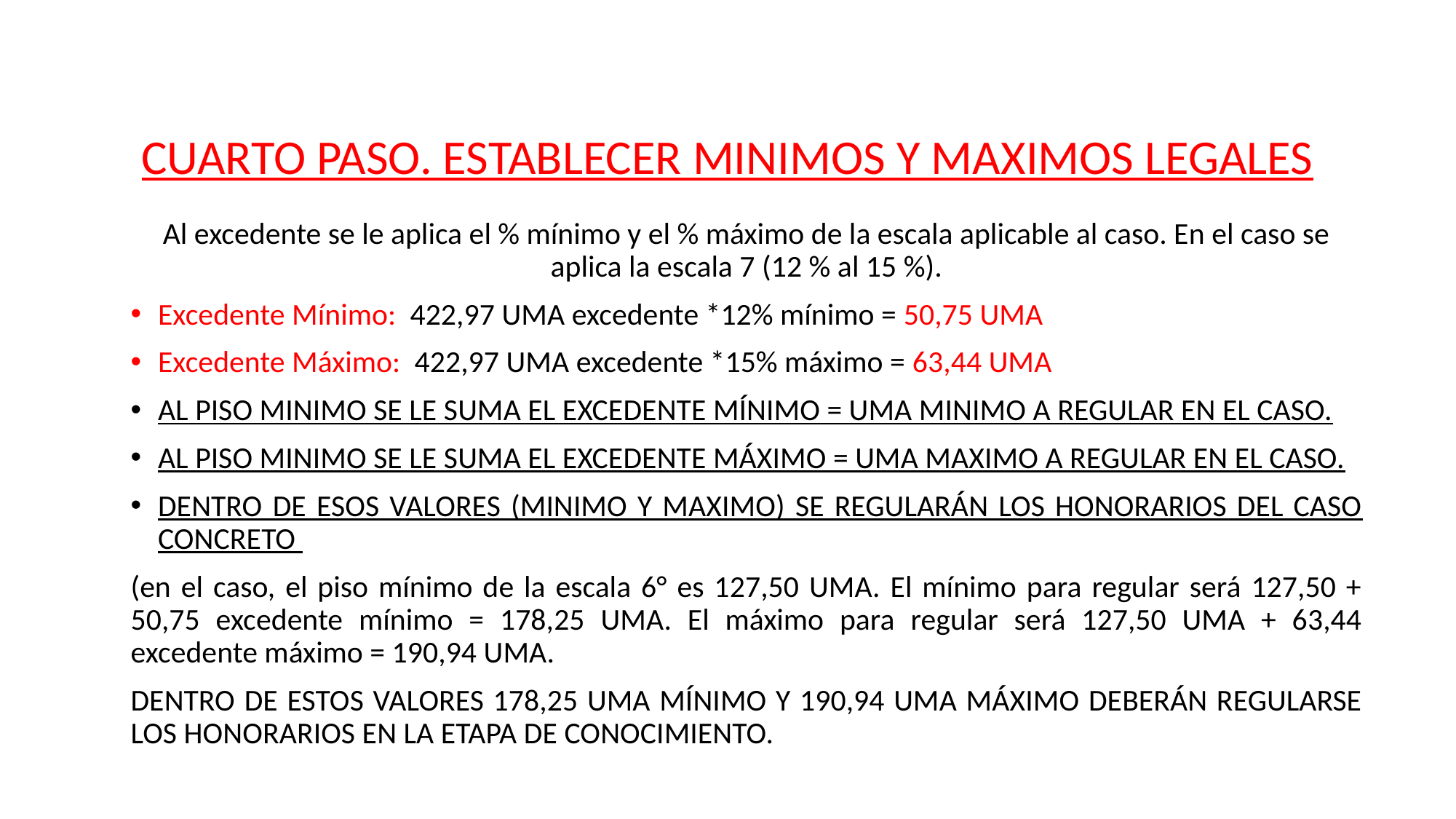

# CUARTO PASO. ESTABLECER MINIMOS Y MAXIMOS LEGALES
Al excedente se le aplica el % mínimo y el % máximo de la escala aplicable al caso. En el caso se aplica la escala 7 (12 % al 15 %).
Excedente Mínimo:  422,97 UMA excedente *12% mínimo = 50,75 UMA
Excedente Máximo:  422,97 UMA excedente *15% máximo = 63,44 UMA
AL PISO MINIMO SE LE SUMA EL EXCEDENTE MÍNIMO = UMA MINIMO A REGULAR EN EL CASO.
AL PISO MINIMO SE LE SUMA EL EXCEDENTE MÁXIMO = UMA MAXIMO A REGULAR EN EL CASO.
DENTRO DE ESOS VALORES (MINIMO Y MAXIMO) SE REGULARÁN LOS HONORARIOS DEL CASO CONCRETO
(en el caso, el piso mínimo de la escala 6° es 127,50 UMA. El mínimo para regular será 127,50 + 50,75 excedente mínimo = 178,25 UMA. El máximo para regular será 127,50 UMA + 63,44 excedente máximo = 190,94 UMA.
DENTRO DE ESTOS VALORES 178,25 UMA MÍNIMO Y 190,94 UMA MÁXIMO DEBERÁN REGULARSE LOS HONORARIOS EN LA ETAPA DE CONOCIMIENTO.